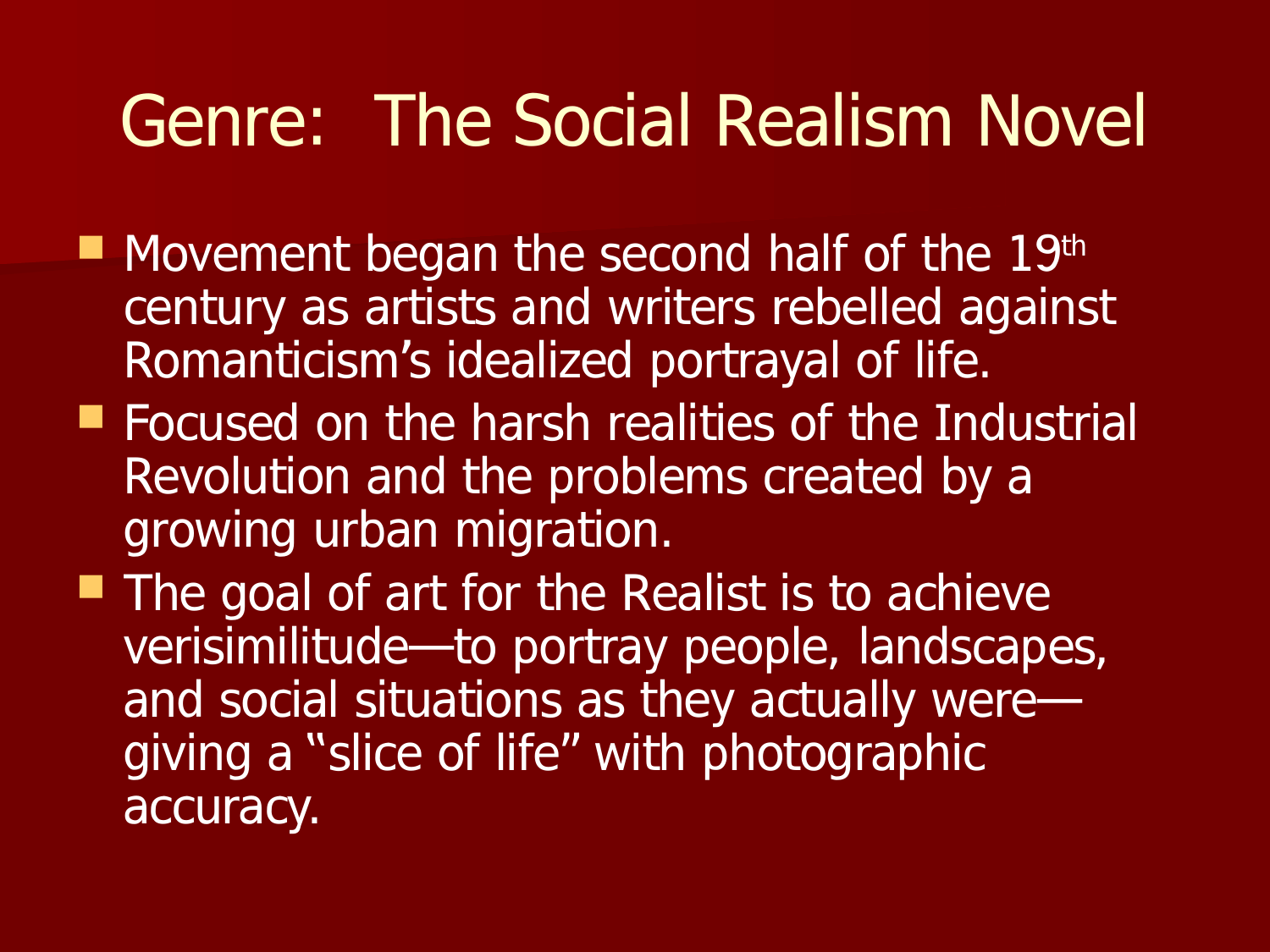

# Genre:  The Social Realism Novel
Movement began the second half of the 19th century as artists and writers rebelled against Romanticism’s idealized portrayal of life.
Focused on the harsh realities of the Industrial Revolution and the problems created by a growing urban migration.
The goal of art for the Realist is to achieve verisimilitude—to portray people, landscapes, and social situations as they actually were—giving a “slice of life” with photographic accuracy.